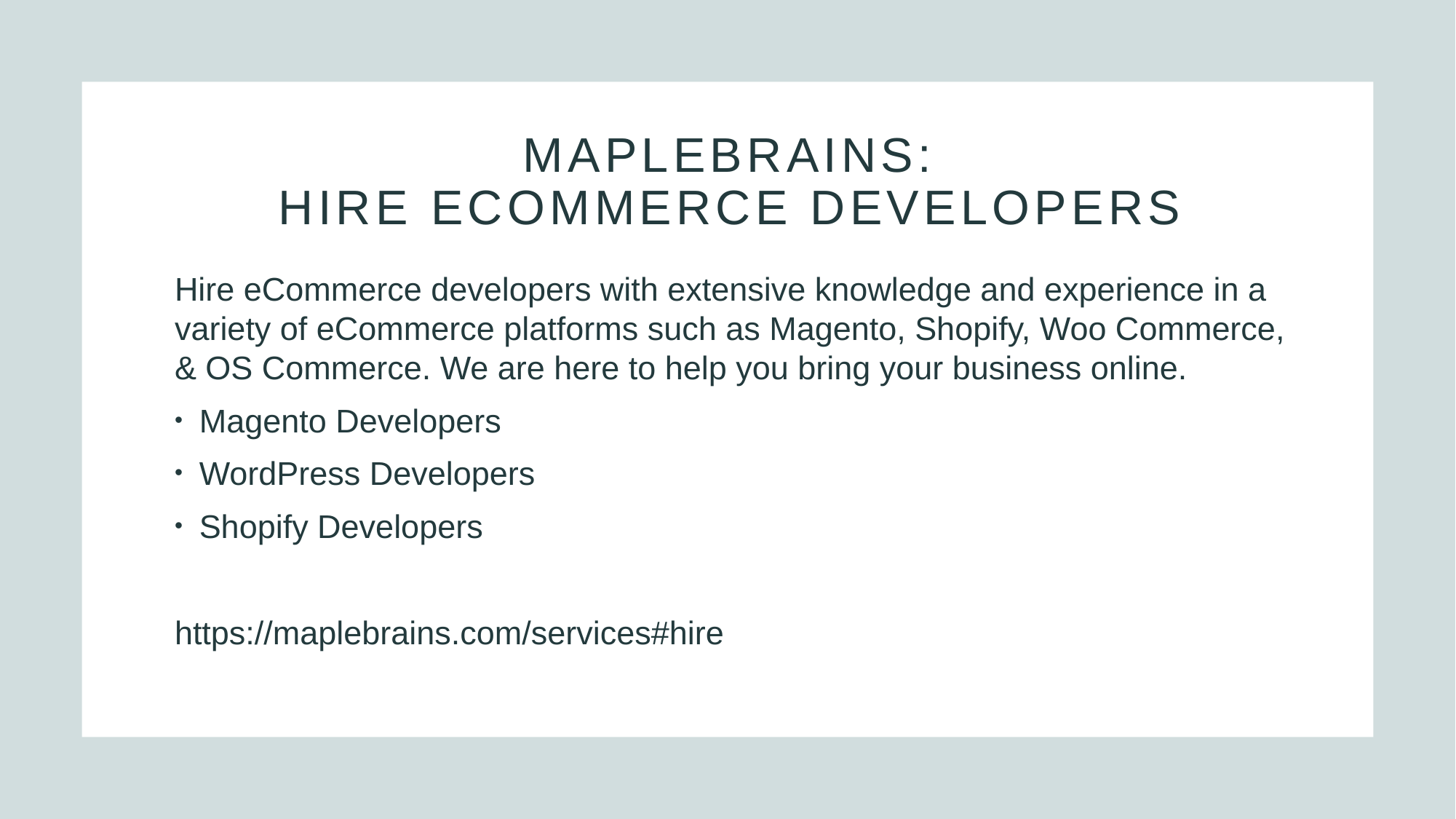

# MapleBrains: Hire ecommerce developers
Hire eCommerce developers with extensive knowledge and experience in a variety of eCommerce platforms such as Magento, Shopify, Woo Commerce, & OS Commerce. We are here to help you bring your business online.
Magento Developers
WordPress Developers
Shopify Developers

https://maplebrains.com/services#hire